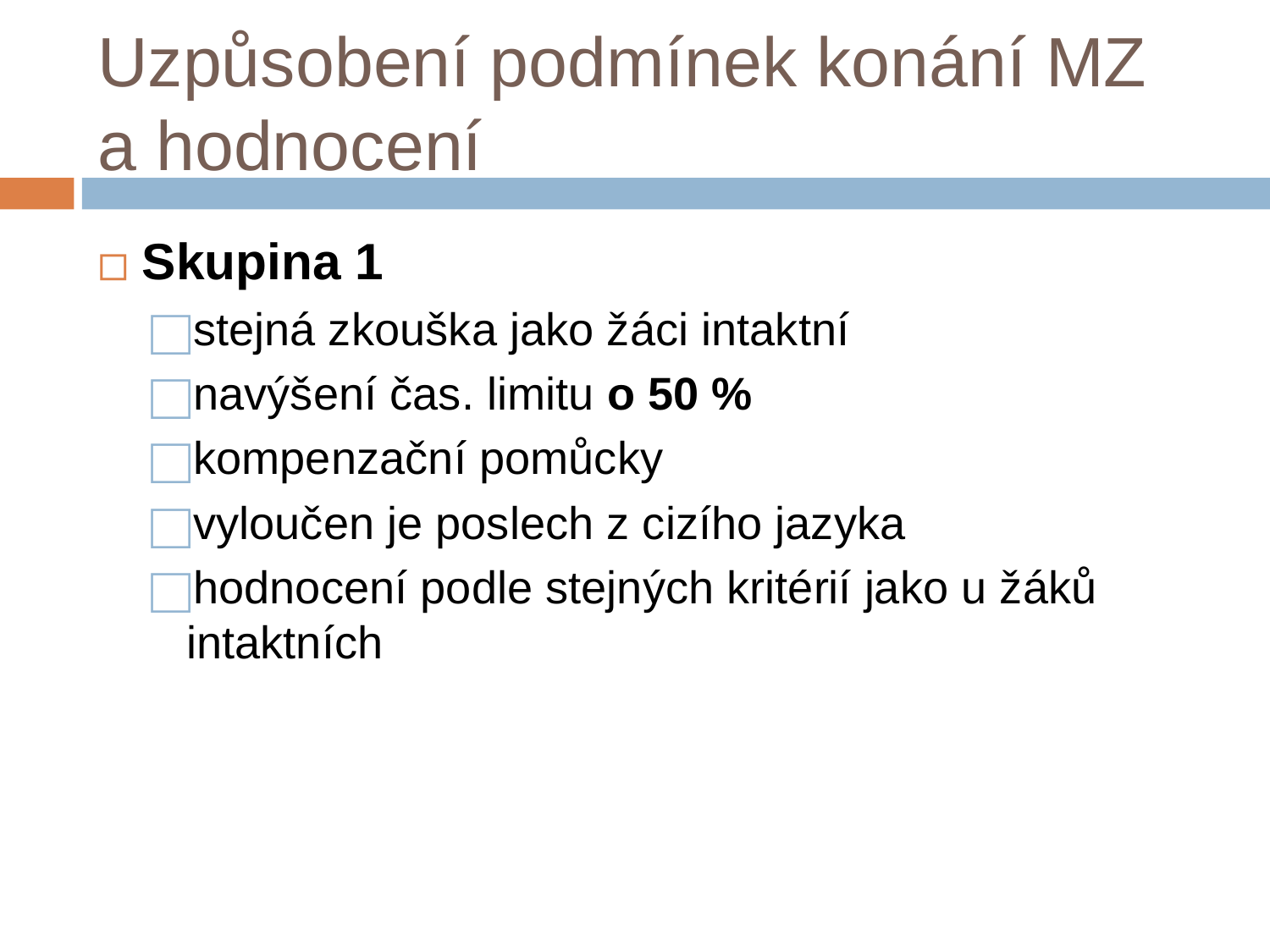

# Uzpůsobení podmínek konání MZ a hodnocení
Skupina 1
stejná zkouška jako žáci intaktní
navýšení čas. limitu o 50 %
kompenzační pomůcky
vyloučen je poslech z cizího jazyka
hodnocení podle stejných kritérií jako u žáků intaktních